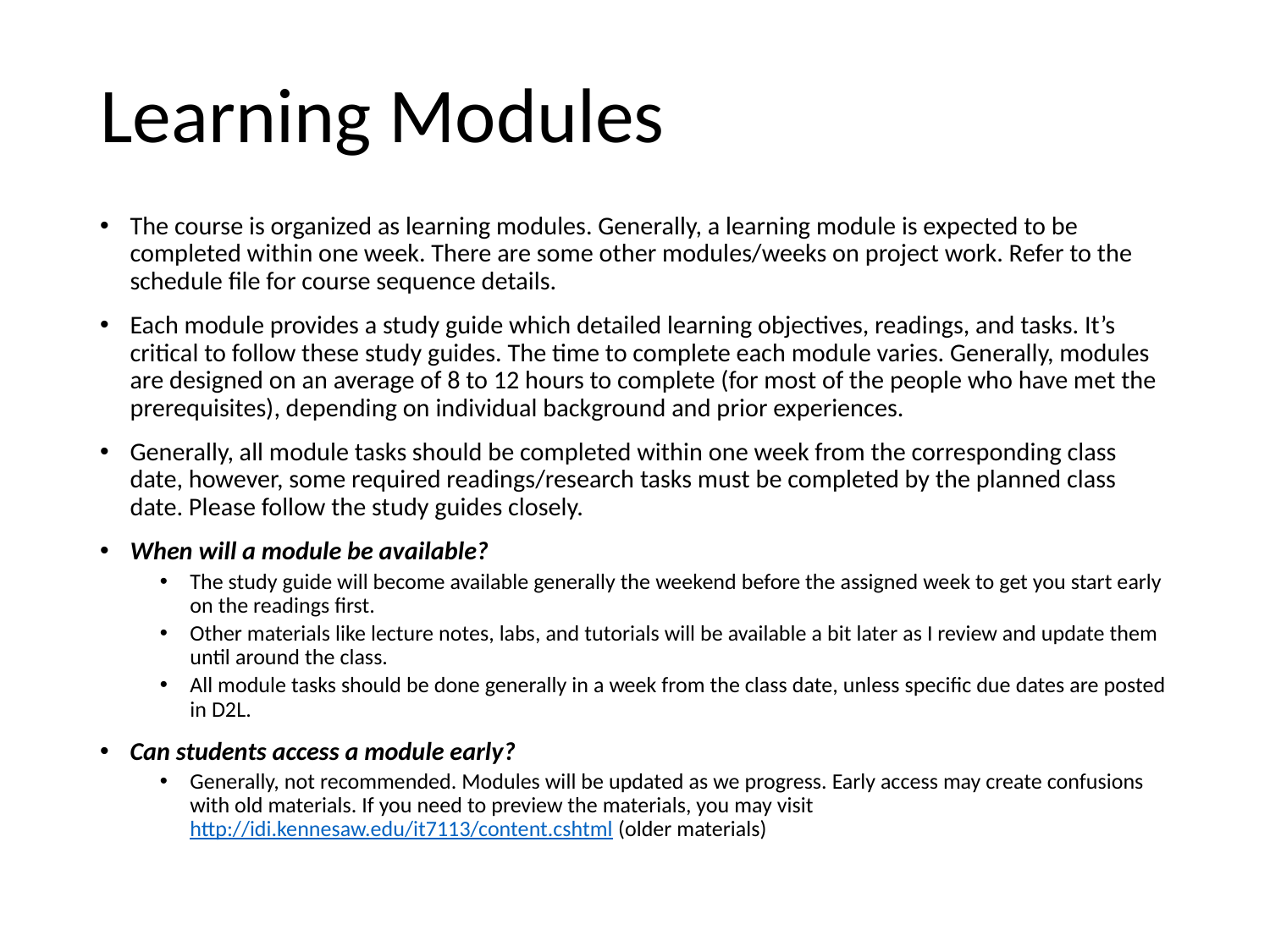

# Learning Modules
The course is organized as learning modules. Generally, a learning module is expected to be completed within one week. There are some other modules/weeks on project work. Refer to the schedule file for course sequence details.
Each module provides a study guide which detailed learning objectives, readings, and tasks. It’s critical to follow these study guides. The time to complete each module varies. Generally, modules are designed on an average of 8 to 12 hours to complete (for most of the people who have met the prerequisites), depending on individual background and prior experiences.
Generally, all module tasks should be completed within one week from the corresponding class date, however, some required readings/research tasks must be completed by the planned class date. Please follow the study guides closely.
When will a module be available?
The study guide will become available generally the weekend before the assigned week to get you start early on the readings first.
Other materials like lecture notes, labs, and tutorials will be available a bit later as I review and update them until around the class.
All module tasks should be done generally in a week from the class date, unless specific due dates are posted in D2L.
Can students access a module early?
Generally, not recommended. Modules will be updated as we progress. Early access may create confusions with old materials. If you need to preview the materials, you may visit http://idi.kennesaw.edu/it7113/content.cshtml (older materials)